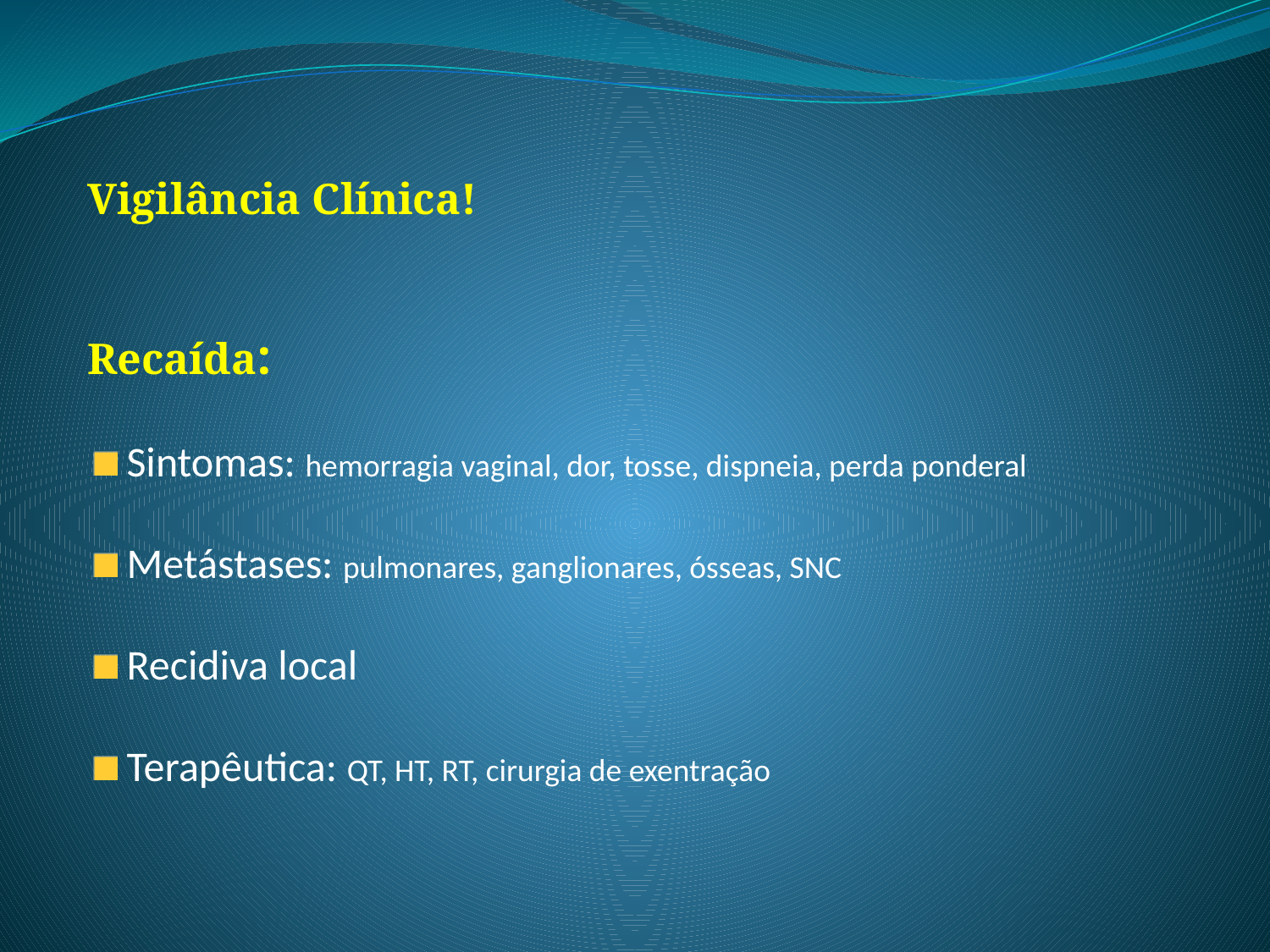

Vigilância Clínica!

Recaída:

 Sintomas: hemorragia vaginal, dor, tosse, dispneia, perda ponderal

 Metástases: pulmonares, ganglionares, ósseas, SNC

 Recidiva local

 Terapêutica: QT, HT, RT, cirurgia de exentração